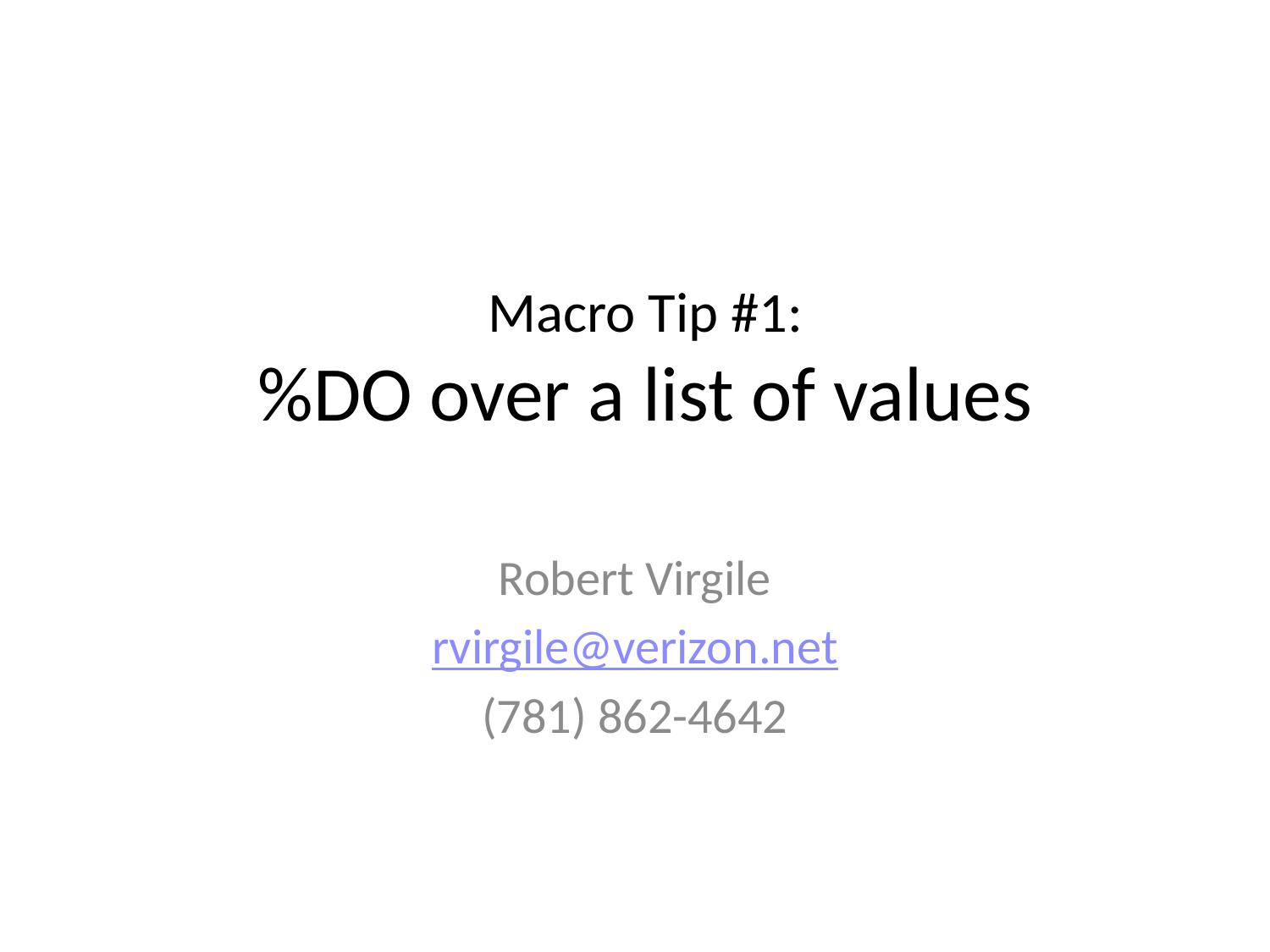

# Macro Tip #1: %DO over a list of values
Robert Virgile
rvirgile@verizon.net
(781) 862-4642